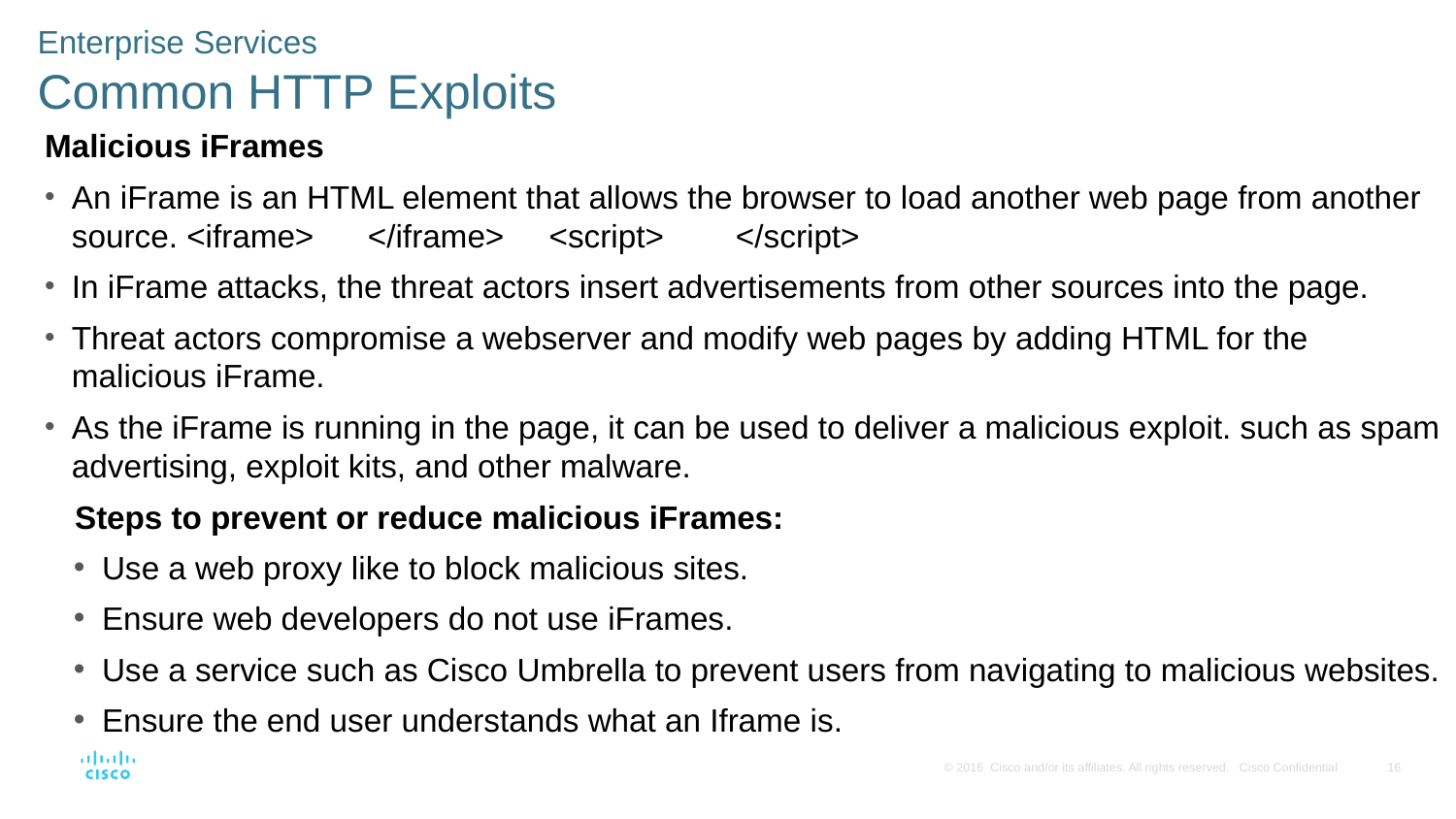

Enterprise Services
Common HTTP Exploits
Malicious iFrames
An iFrame is an HTML element that allows the browser to load another web page from another source. <iframe>      </iframe>     <script>        </script>
In iFrame attacks, the threat actors insert advertisements from other sources into the page.
Threat actors compromise a webserver and modify web pages by adding HTML for the malicious iFrame.
As the iFrame is running in the page, it can be used to deliver a malicious exploit. such as spam advertising, exploit kits, and other malware.
Steps to prevent or reduce malicious iFrames:
Use a web proxy like to block malicious sites.
Ensure web developers do not use iFrames.
Use a service such as Cisco Umbrella to prevent users from navigating to malicious websites.
Ensure the end user understands what an Iframe is.